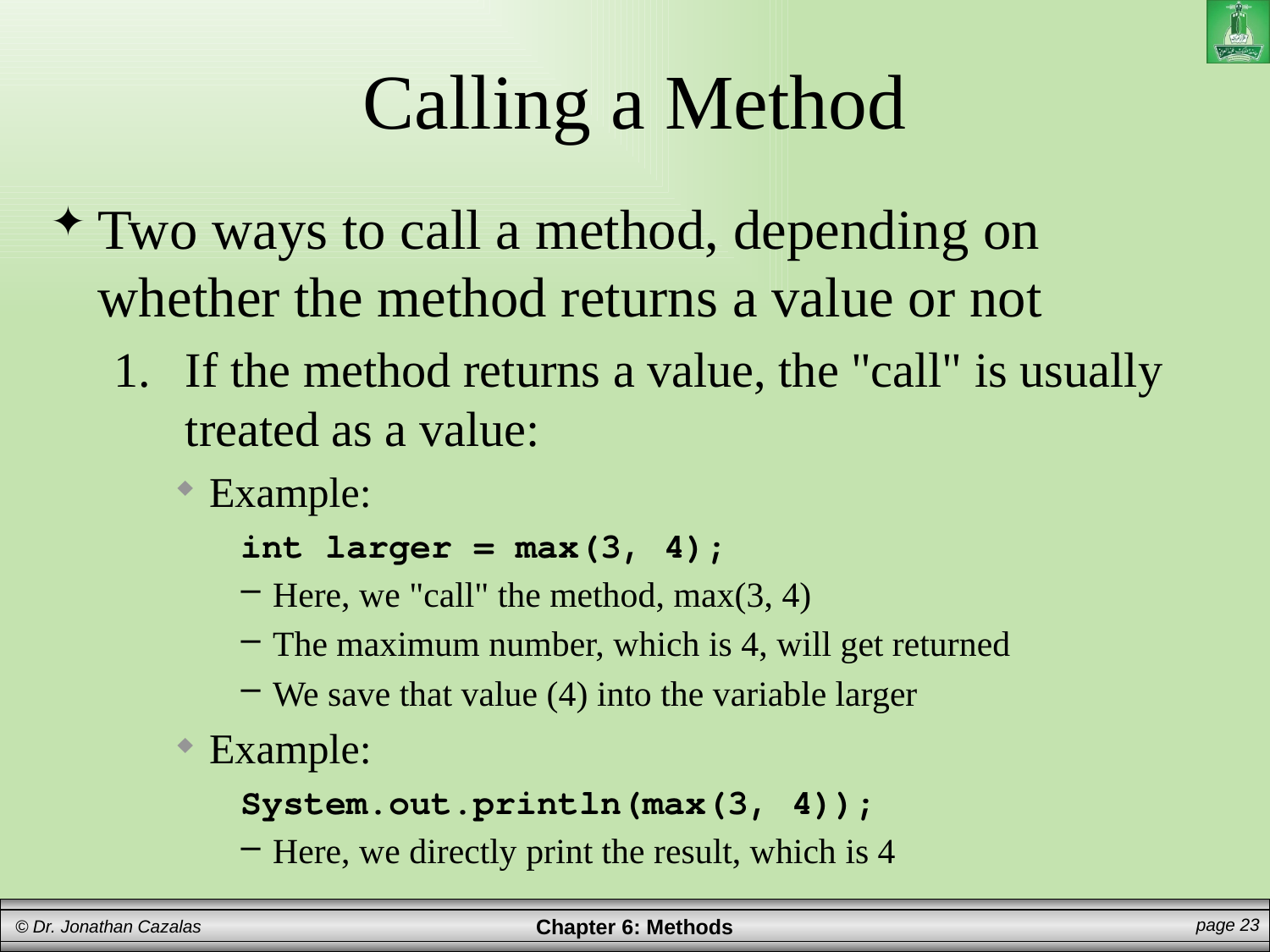

# Calling a Method
Two ways to call a method, depending on whether the method returns a value or not
If the method returns a value, the "call" is usually treated as a value:
Example:
int larger = max(3, 4);
Here, we "call" the method, max(3, 4)
The maximum number, which is 4, will get returned
We save that value (4) into the variable larger
Example:
System.out.println(max(3, 4));
Here, we directly print the result, which is 4